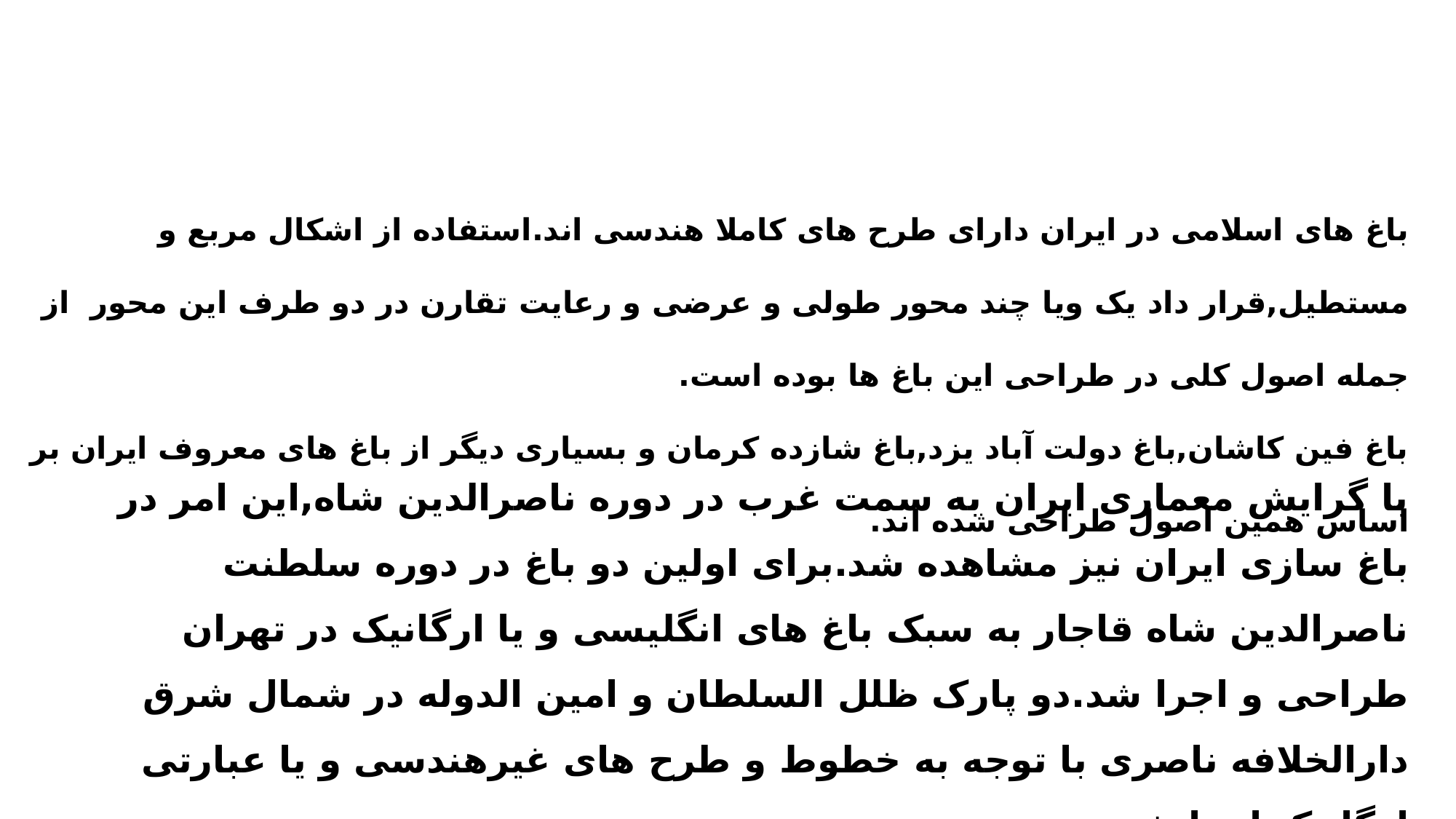

باغ های اسلامی در ایران دارای طرح های کاملا هندسی اند.استفاده از اشکال مربع و مستطیل,قرار داد یک ویا چند محور طولی و عرضی و رعایت تقارن در دو طرف این محور  از جمله اصول کلی در طراحی این باغ ها بوده است.
باغ فین کاشان,باغ دولت آباد یزد,باغ شازده کرمان و بسیاری دیگر از باغ های معروف ایران بر اساس همین اصول طراحی شده اند.
با گرایش معماری ایران به سمت غرب در دوره ناصرالدین شاه,این امر در باغ سازی ایران نیز مشاهده شد.برای اولین دو باغ در دوره سلطنت ناصرالدین شاه قاجار به سبک باغ های انگلیسی و یا ارگانیک در تهران طراحی و اجرا شد.دو پارک ظلل السلطان و امین الدوله در شمال شرق دارالخلافه ناصری با توجه به خطوط و طرح های غیرهندسی و یا عبارتی ارگانیک اجرا شد.